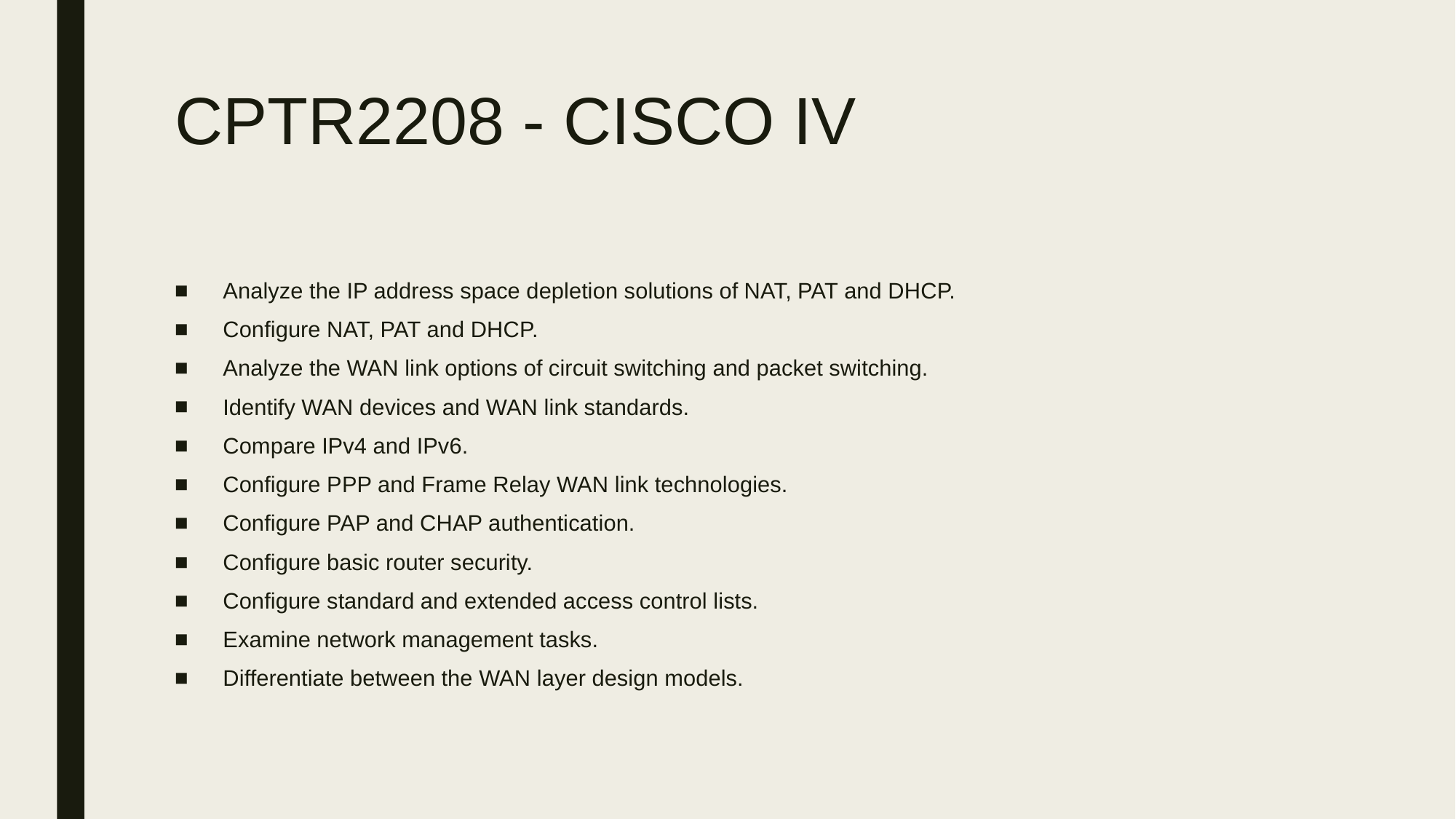

# CPTR2208 - CISCO IV
Analyze the IP address space depletion solutions of NAT, PAT and DHCP.
Configure NAT, PAT and DHCP.
Analyze the WAN link options of circuit switching and packet switching.
Identify WAN devices and WAN link standards.
Compare IPv4 and IPv6.
Configure PPP and Frame Relay WAN link technologies.
Configure PAP and CHAP authentication.
Configure basic router security.
Configure standard and extended access control lists.
Examine network management tasks.
Differentiate between the WAN layer design models.